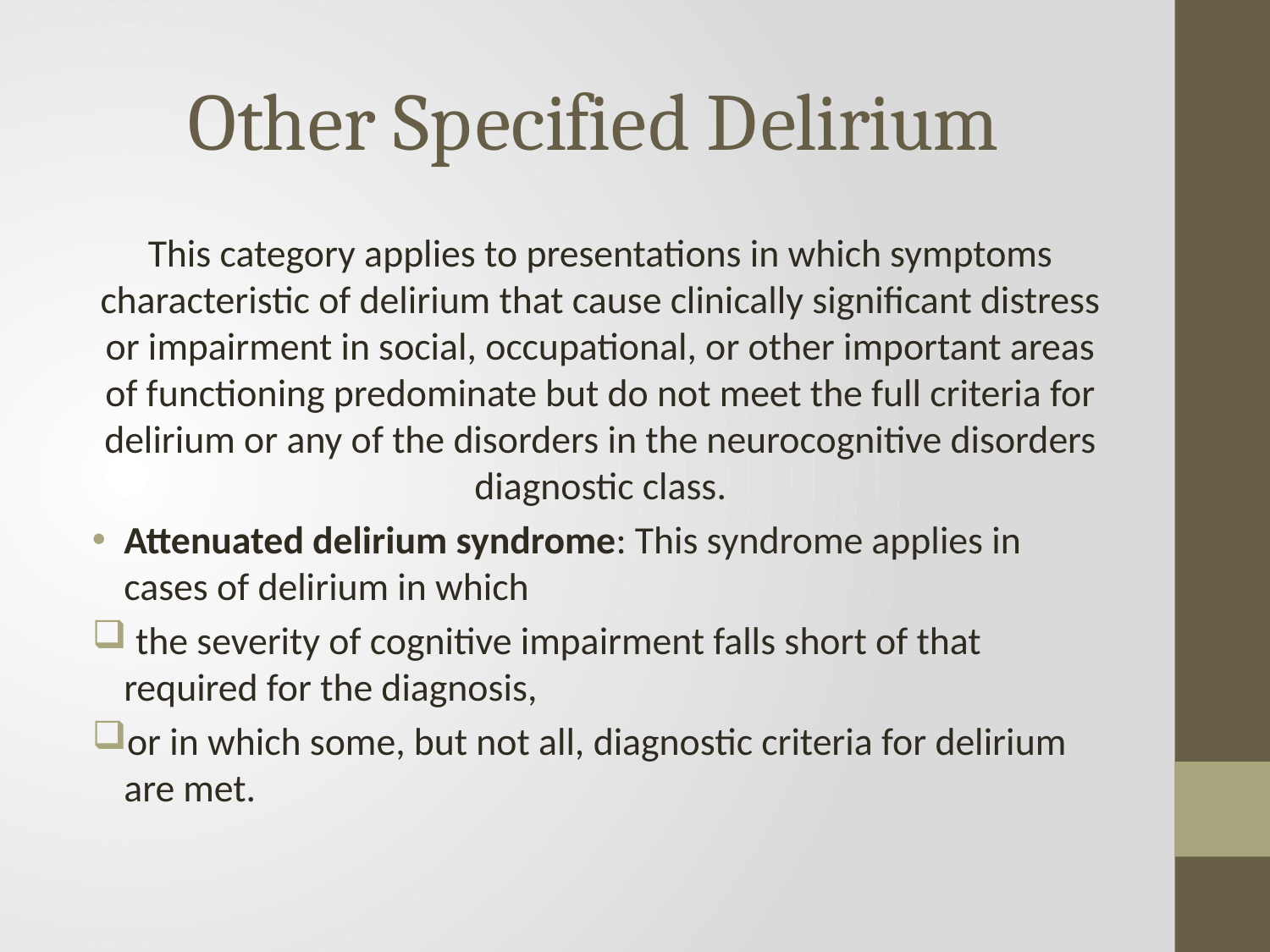

# Other Specified Delirium
This category applies to presentations in which symptoms characteristic of delirium that cause clinically significant distress or impairment in social, occupational, or other important areas of functioning predominate but do not meet the full criteria for delirium or any of the disorders in the neurocognitive disorders diagnostic class.
Attenuated delirium syndrome: This syndrome applies in cases of delirium in which
 the severity of cognitive impairment falls short of that             required for the diagnosis,
or in which some, but not all, diagnostic criteria for delirium are met.